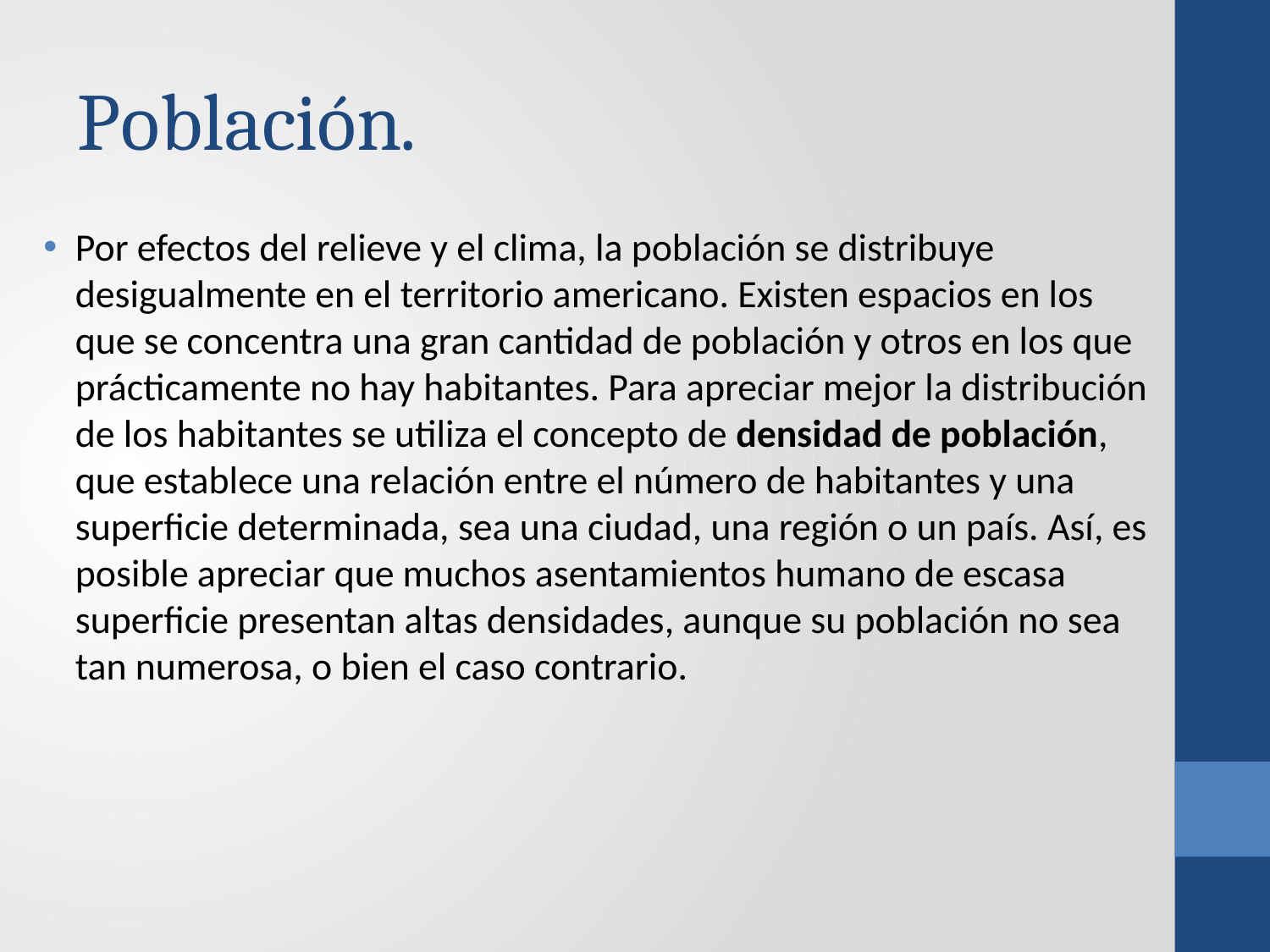

# Población.
Por efectos del relieve y el clima, la población se distribuye desigualmente en el territorio americano. Existen espacios en los que se concentra una gran cantidad de población y otros en los que prácticamente no hay habitantes. Para apreciar mejor la distribución de los habitantes se utiliza el concepto de densidad de población, que establece una relación entre el número de habitantes y una superficie determinada, sea una ciudad, una región o un país. Así, es posible apreciar que muchos asentamientos humano de escasa superficie presentan altas densidades, aunque su población no sea tan numerosa, o bien el caso contrario.